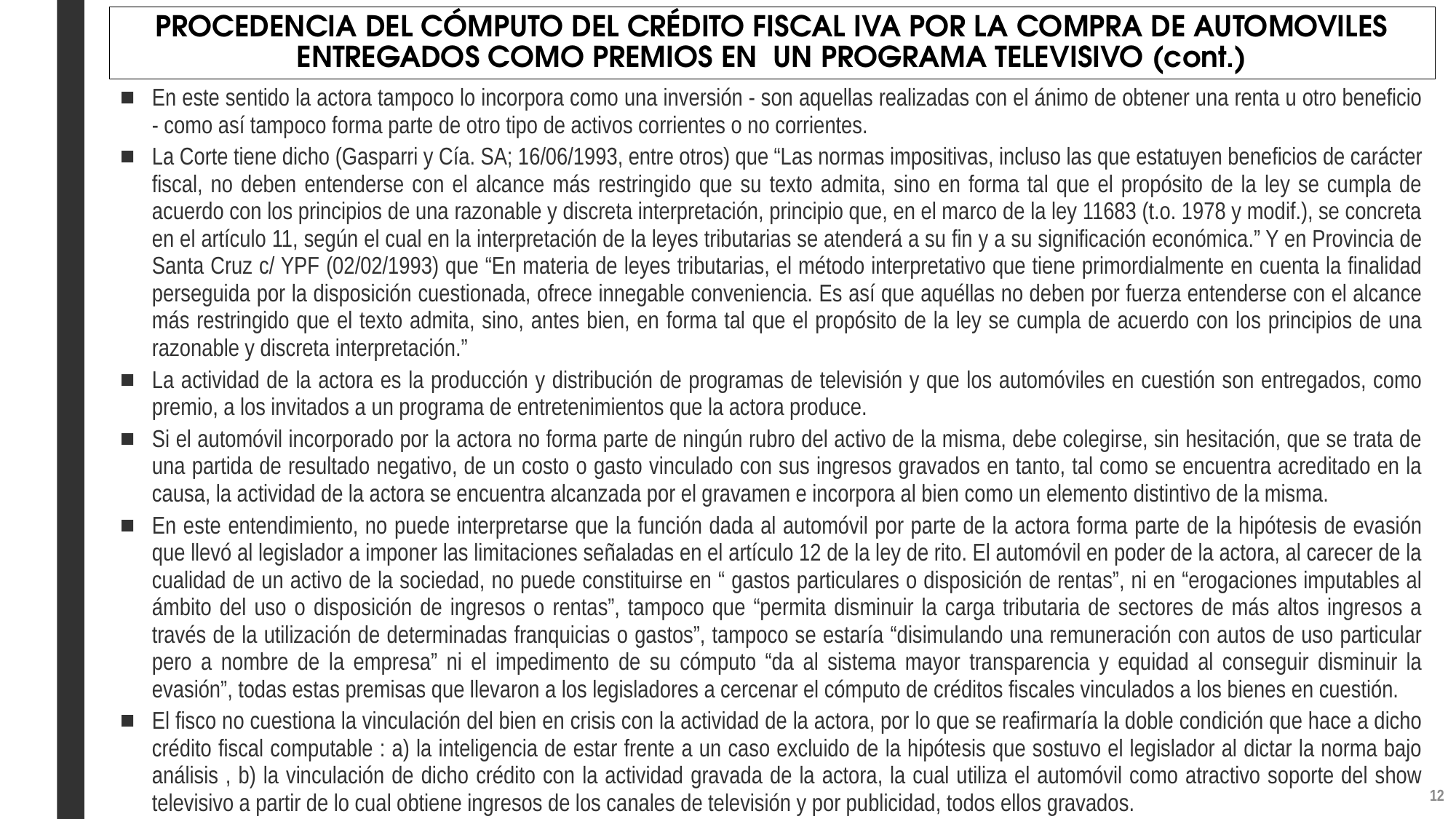

# PROCEDENCIA DEL CÓMPUTO DEL CRÉDITO FISCAL IVA POR LA COMPRA DE AUTOMOVILES ENTREGADOS COMO PREMIOS EN  UN PROGRAMA TELEVISIVO (cont.)
En este sentido la actora tampoco lo incorpora como una inversión - son aquellas realizadas con el ánimo de obtener una renta u otro beneficio - como así tampoco forma parte de otro tipo de activos corrientes o no corrientes.
La Corte tiene dicho (Gasparri y Cía. SA; 16/06/1993, entre otros) que “Las normas impositivas, incluso las que estatuyen beneficios de carácter fiscal, no deben entenderse con el alcance más restringido que su texto admita, sino en forma tal que el propósito de la ley se cumpla de acuerdo con los principios de una razonable y discreta interpretación, principio que, en el marco de la ley 11683 (t.o. 1978 y modif.), se concreta en el artículo 11, según el cual en la interpretación de la leyes tributarias se atenderá a su fin y a su significación económica.” Y en Provincia de Santa Cruz c/ YPF (02/02/1993) que “En materia de leyes tributarias, el método interpretativo que tiene primordialmente en cuenta la finalidad perseguida por la disposición cuestionada, ofrece innegable conveniencia. Es así que aquéllas no deben por fuerza entenderse con el alcance más restringido que el texto admita, sino, antes bien, en forma tal que el propósito de la ley se cumpla de acuerdo con los principios de una razonable y discreta interpretación.”
La actividad de la actora es la producción y distribución de programas de televisión y que los automóviles en cuestión son entregados, como premio, a los invitados a un programa de entretenimientos que la actora produce.
Si el automóvil incorporado por la actora no forma parte de ningún rubro del activo de la misma, debe colegirse, sin hesitación, que se trata de una partida de resultado negativo, de un costo o gasto vinculado con sus ingresos gravados en tanto, tal como se encuentra acreditado en la causa, la actividad de la actora se encuentra alcanzada por el gravamen e incorpora al bien como un elemento distintivo de la misma.
En este entendimiento, no puede interpretarse que la función dada al automóvil por parte de la actora forma parte de la hipótesis de evasión que llevó al legislador a imponer las limitaciones señaladas en el artículo 12 de la ley de rito. El automóvil en poder de la actora, al carecer de la cualidad de un activo de la sociedad, no puede constituirse en “ gastos particulares o disposición de rentas”, ni en “erogaciones imputables al ámbito del uso o disposición de ingresos o rentas”, tampoco que “permita disminuir la carga tributaria de sectores de más altos ingresos a través de la utilización de determinadas franquicias o gastos”, tampoco se estaría “disimulando una remuneración con autos de uso particular pero a nombre de la empresa” ni el impedimento de su cómputo “da al sistema mayor transparencia y equidad al conseguir disminuir la evasión”, todas estas premisas que llevaron a los legisladores a cercenar el cómputo de créditos fiscales vinculados a los bienes en cuestión.
El fisco no cuestiona la vinculación del bien en crisis con la actividad de la actora, por lo que se reafirmaría la doble condición que hace a dicho crédito fiscal computable : a) la inteligencia de estar frente a un caso excluido de la hipótesis que sostuvo el legislador al dictar la norma bajo análisis , b) la vinculación de dicho crédito con la actividad gravada de la actora, la cual utiliza el automóvil como atractivo soporte del show televisivo a partir de lo cual obtiene ingresos de los canales de televisión y por publicidad, todos ellos gravados.
12